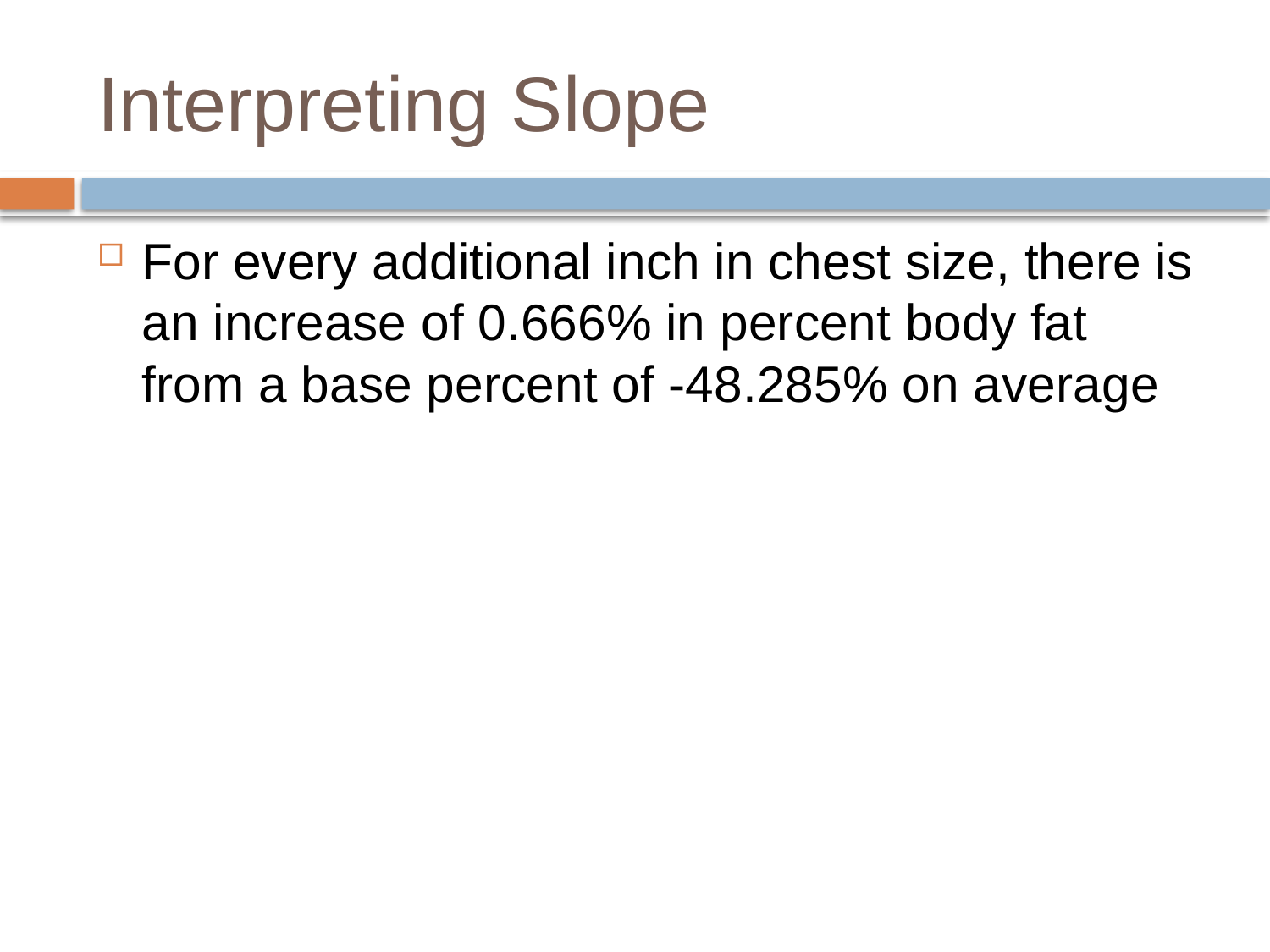

# Interpreting Slope
For every additional inch in chest size, there is an increase of 0.666% in percent body fat from a base percent of -48.285% on average